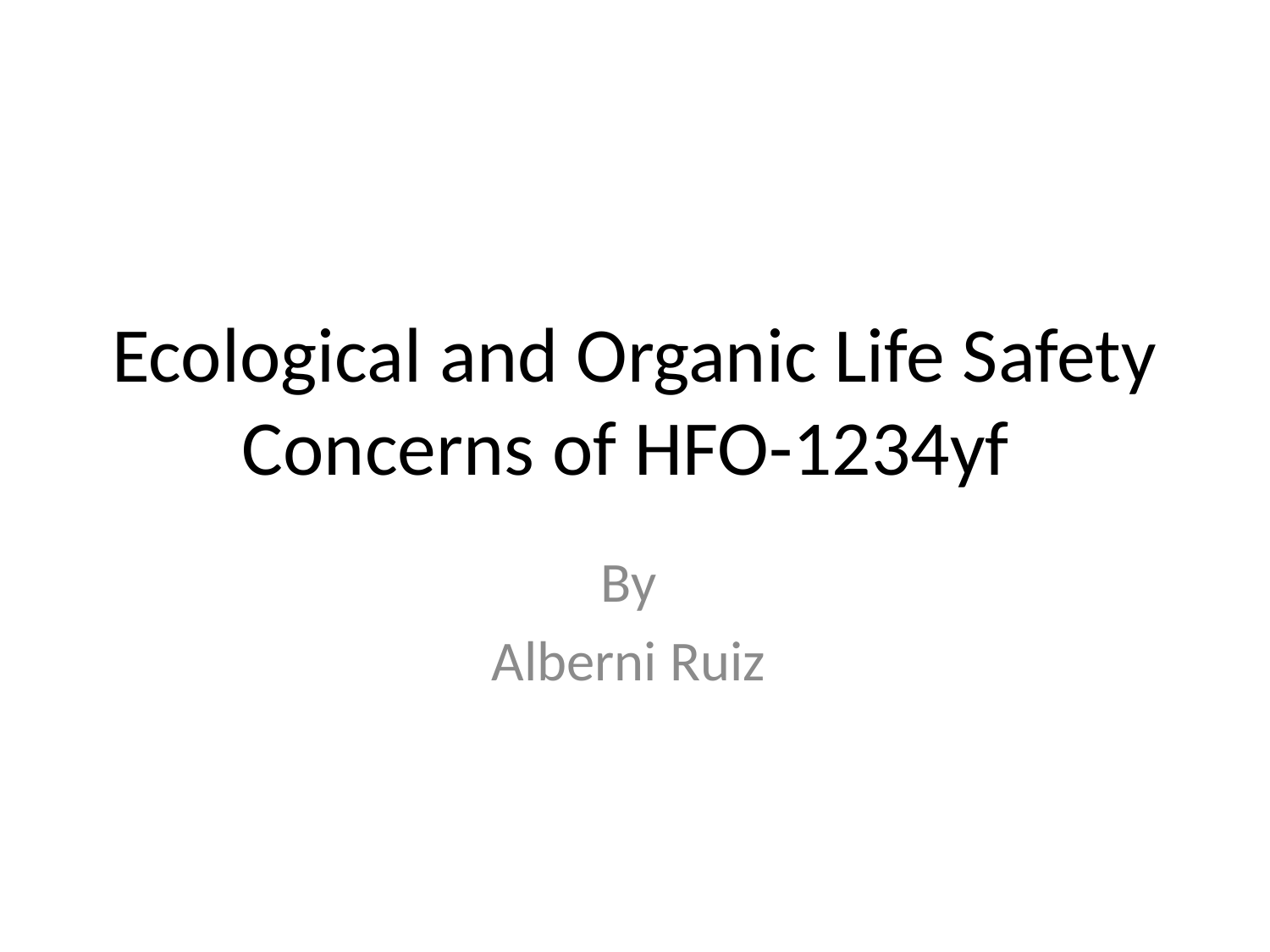

# Ecological and Organic Life Safety Concerns of HFO-1234yf
By
Alberni Ruiz